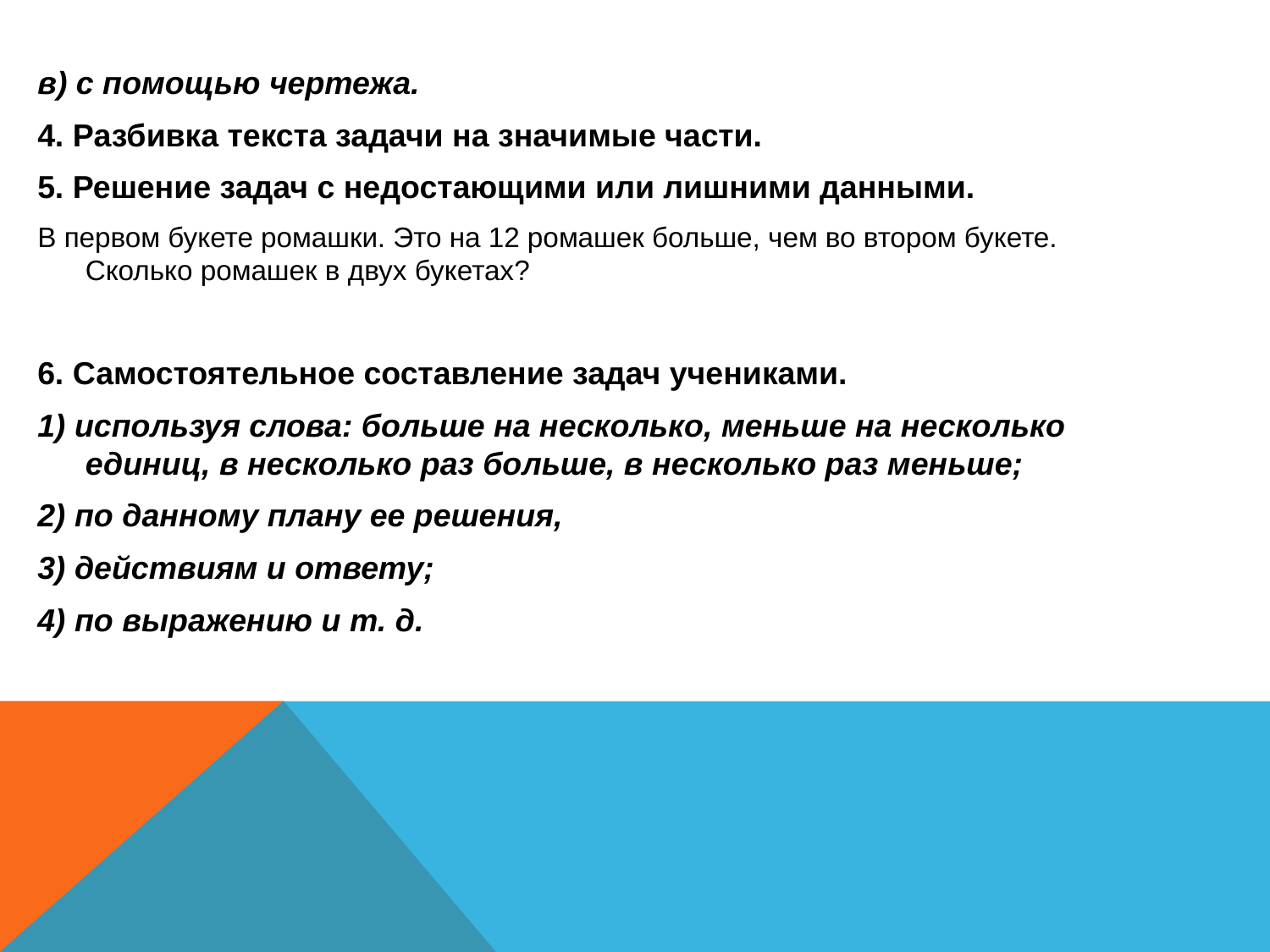

#
в) с помощью чертежа.
4. Разбивка текста задачи на значимые части.
5. Решение задач с недостающими или лишними данными.
В первом букете ромашки. Это на 12 ромашек больше, чем во втором букете. Сколько ромашек в двух букетах?

6. Самостоятельное составление задач учениками.
1) используя слова: больше на несколько, меньше на несколько единиц, в несколько раз больше, в несколько раз меньше;
2) по данному плану ее решения,
3) действиям и ответу;
4) по выражению и т. д.